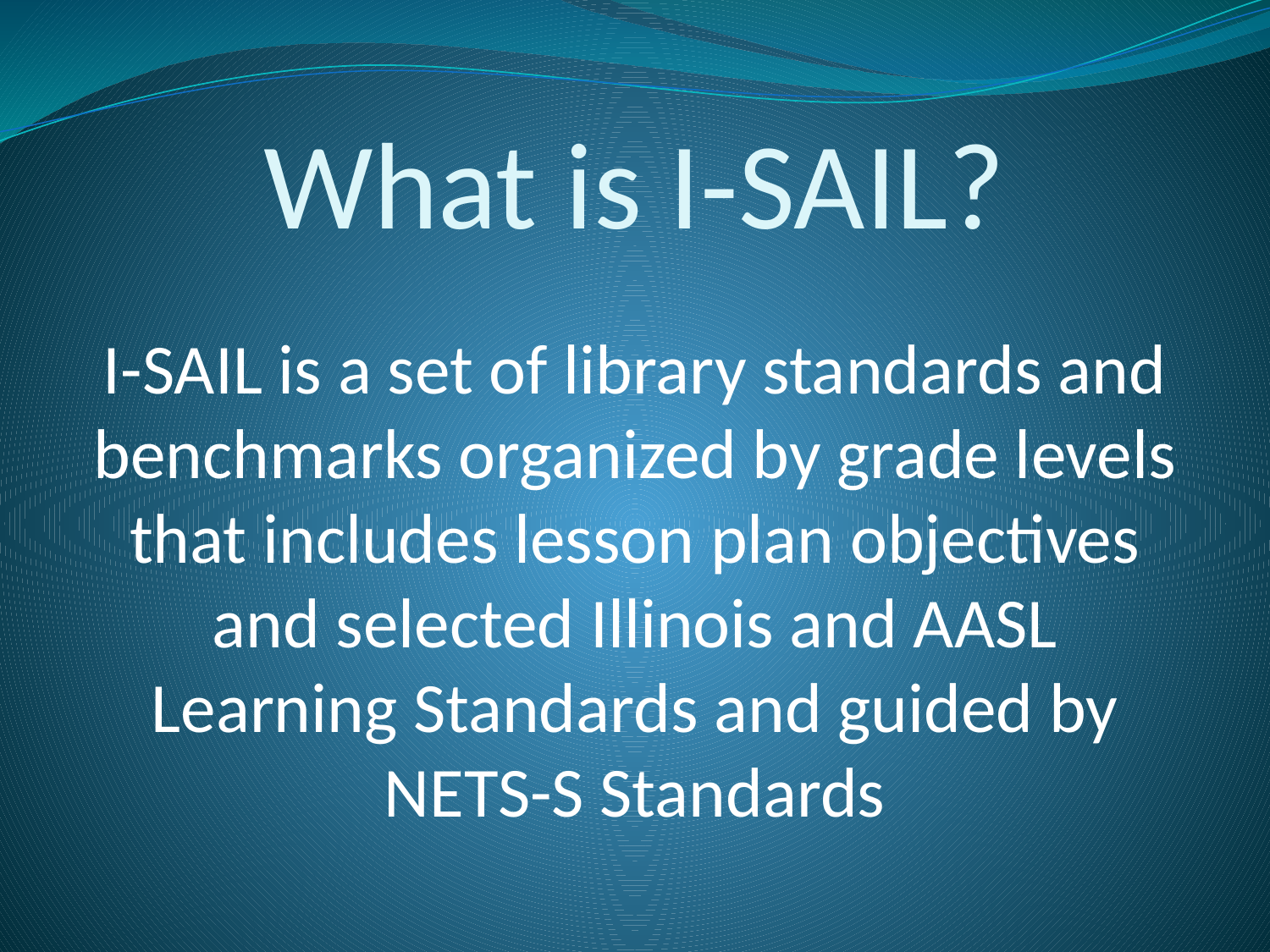

# What is I-SAIL?
I-SAIL is a set of library standards and benchmarks organized by grade levels that includes lesson plan objectives and selected Illinois and AASL Learning Standards and guided by NETS-S Standards